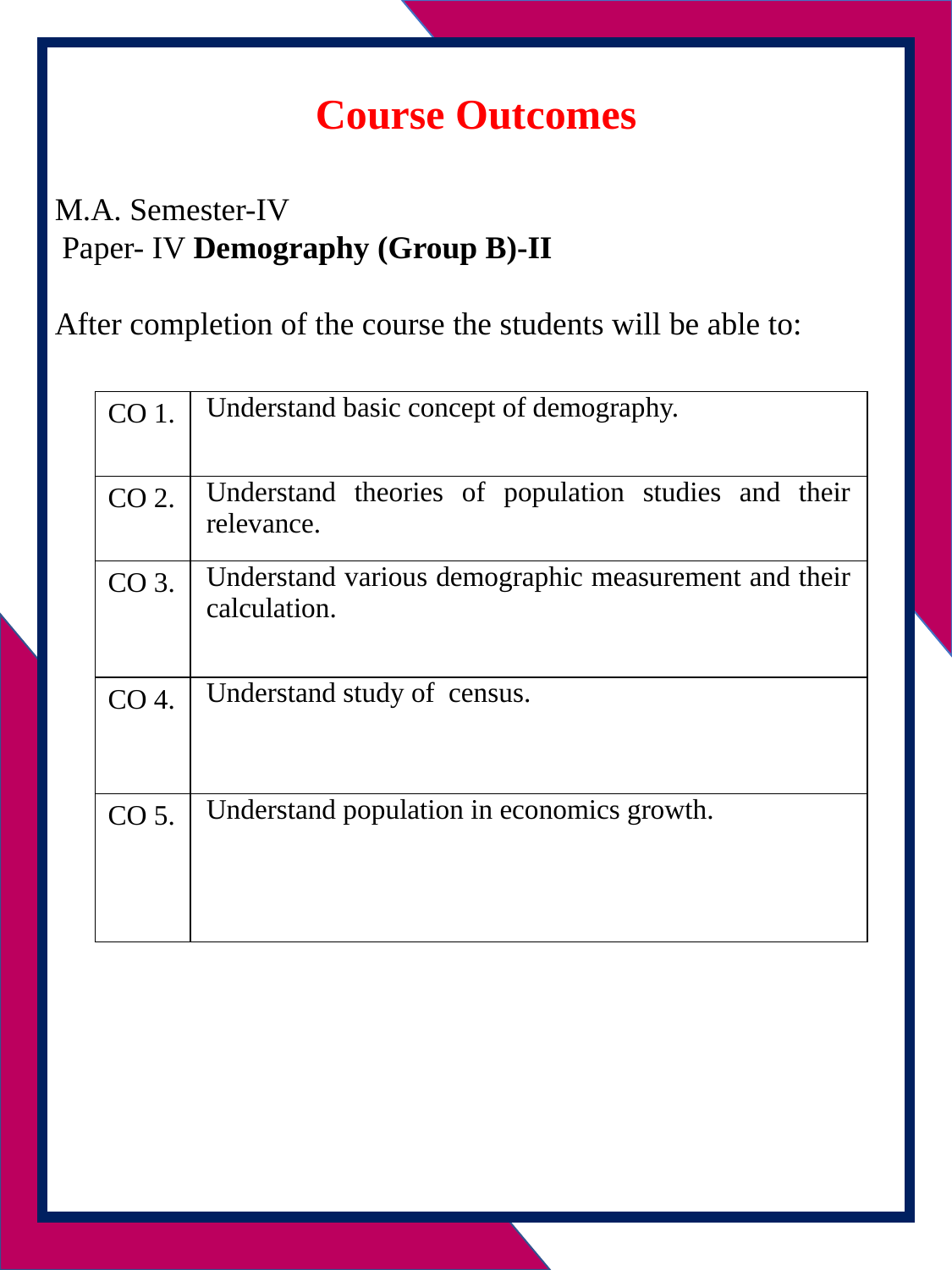

Course Outcomes

M.A. Semester-IV
 Paper- IV Demography (Group B)-II

After completion of the course the students will be able to:

| CO 1. | Understand basic concept of demography. |
| --- | --- |
| CO 2. | Understand theories of population studies and their relevance. |
| CO 3. | Understand various demographic measurement and their calculation. |
| CO 4. | Understand study of census. |
| CO 5. | Understand population in economics growth. |